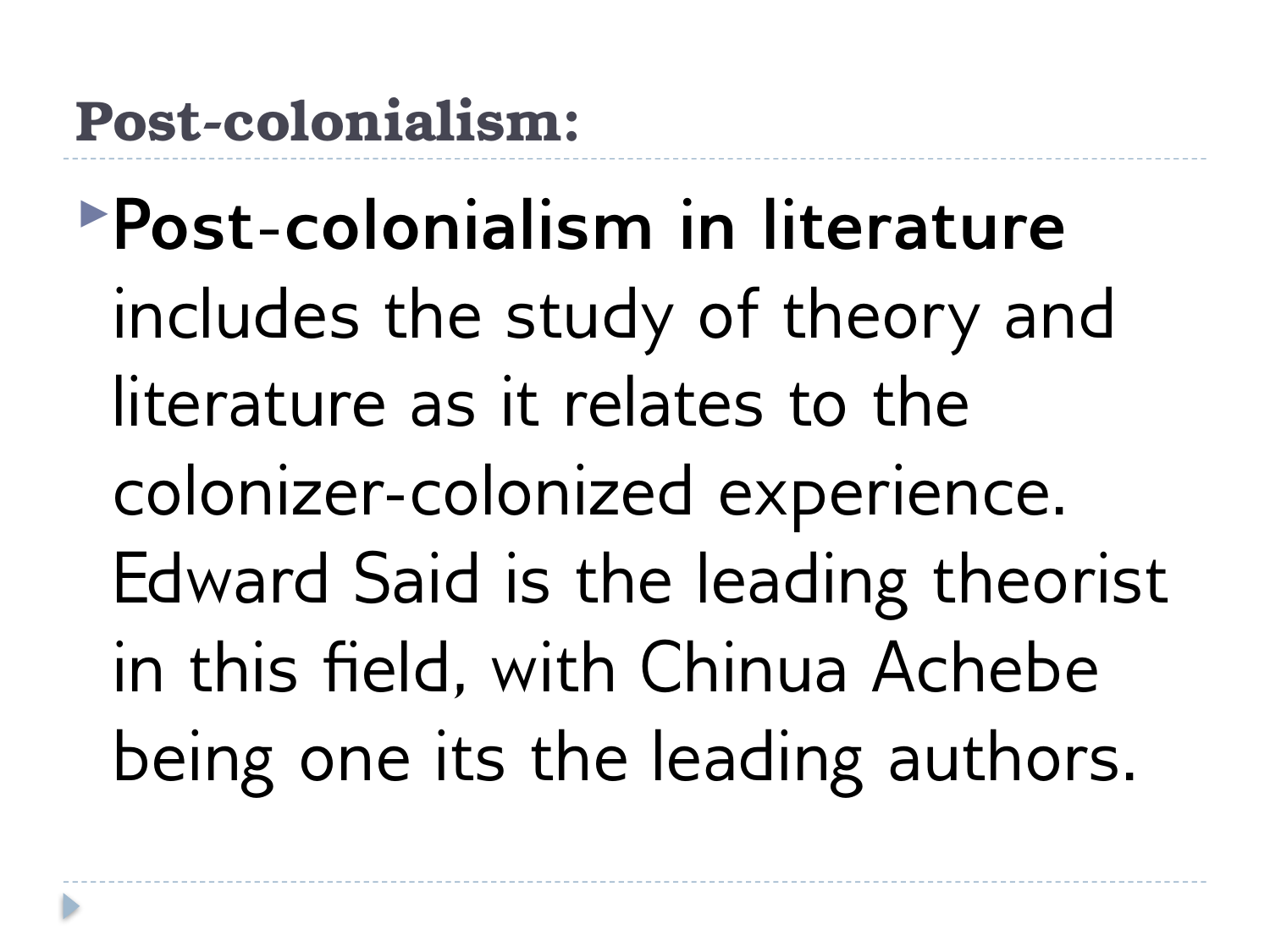

# Post-colonialism:
Post-colonialism in literature includes the study of theory and literature as it relates to the colonizer-colonized experience. Edward Said is the leading theorist in this field, with Chinua Achebe being one its the leading authors.